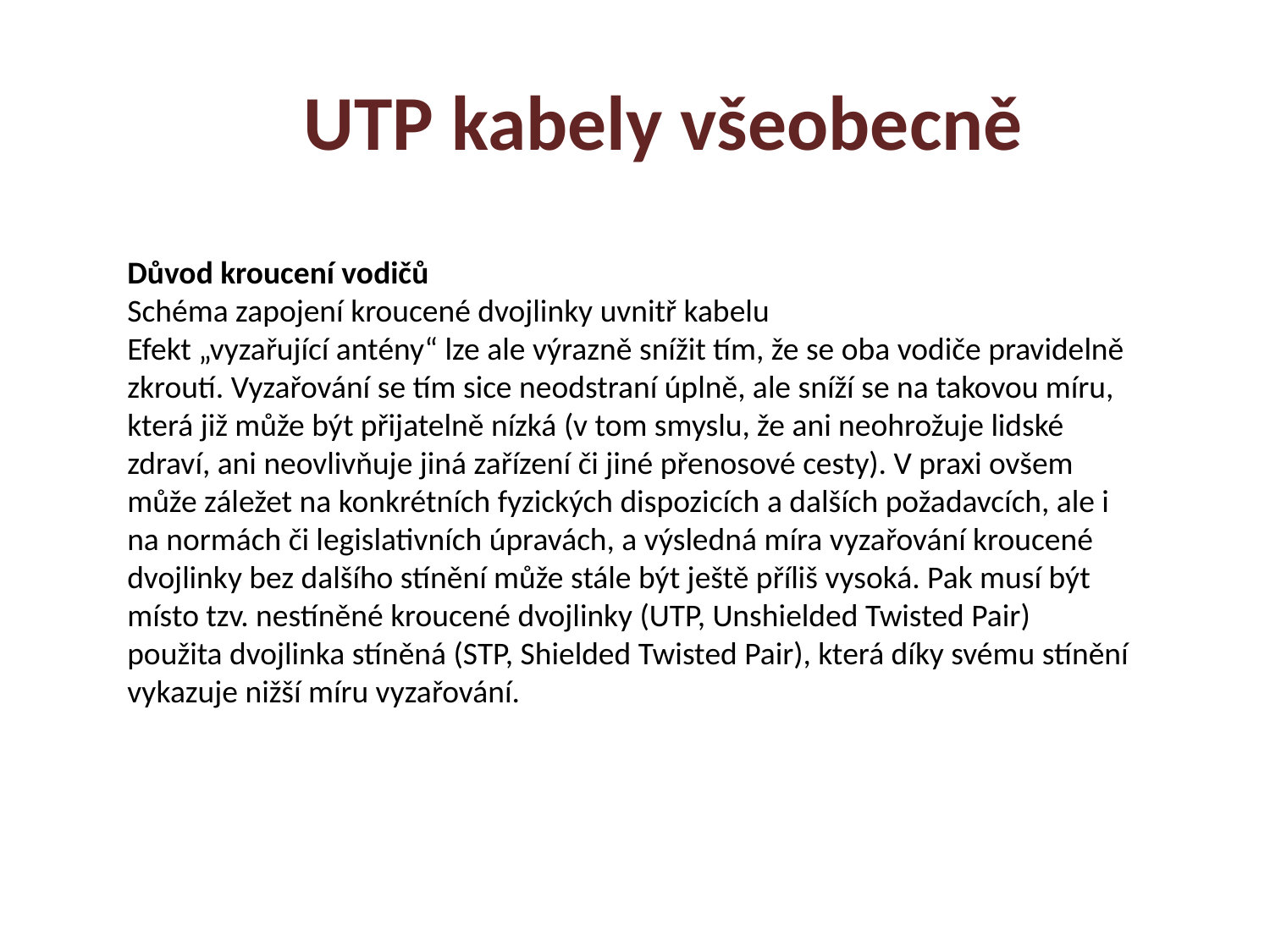

UTP kabely všeobecně
Důvod kroucení vodičů
Schéma zapojení kroucené dvojlinky uvnitř kabelu
Efekt „vyzařující antény“ lze ale výrazně snížit tím, že se oba vodiče pravidelně zkroutí. Vyzařování se tím sice neodstraní úplně, ale sníží se na takovou míru, která již může být přijatelně nízká (v tom smyslu, že ani neohrožuje lidské zdraví, ani neovlivňuje jiná zařízení či jiné přenosové cesty). V praxi ovšem může záležet na konkrétních fyzických dispozicích a dalších požadavcích, ale i na normách či legislativních úpravách, a výsledná míra vyzařování kroucené dvojlinky bez dalšího stínění může stále být ještě příliš vysoká. Pak musí být místo tzv. nestíněné kroucené dvojlinky (UTP, Unshielded Twisted Pair) použita dvojlinka stíněná (STP, Shielded Twisted Pair), která díky svému stínění vykazuje nižší míru vyzařování.